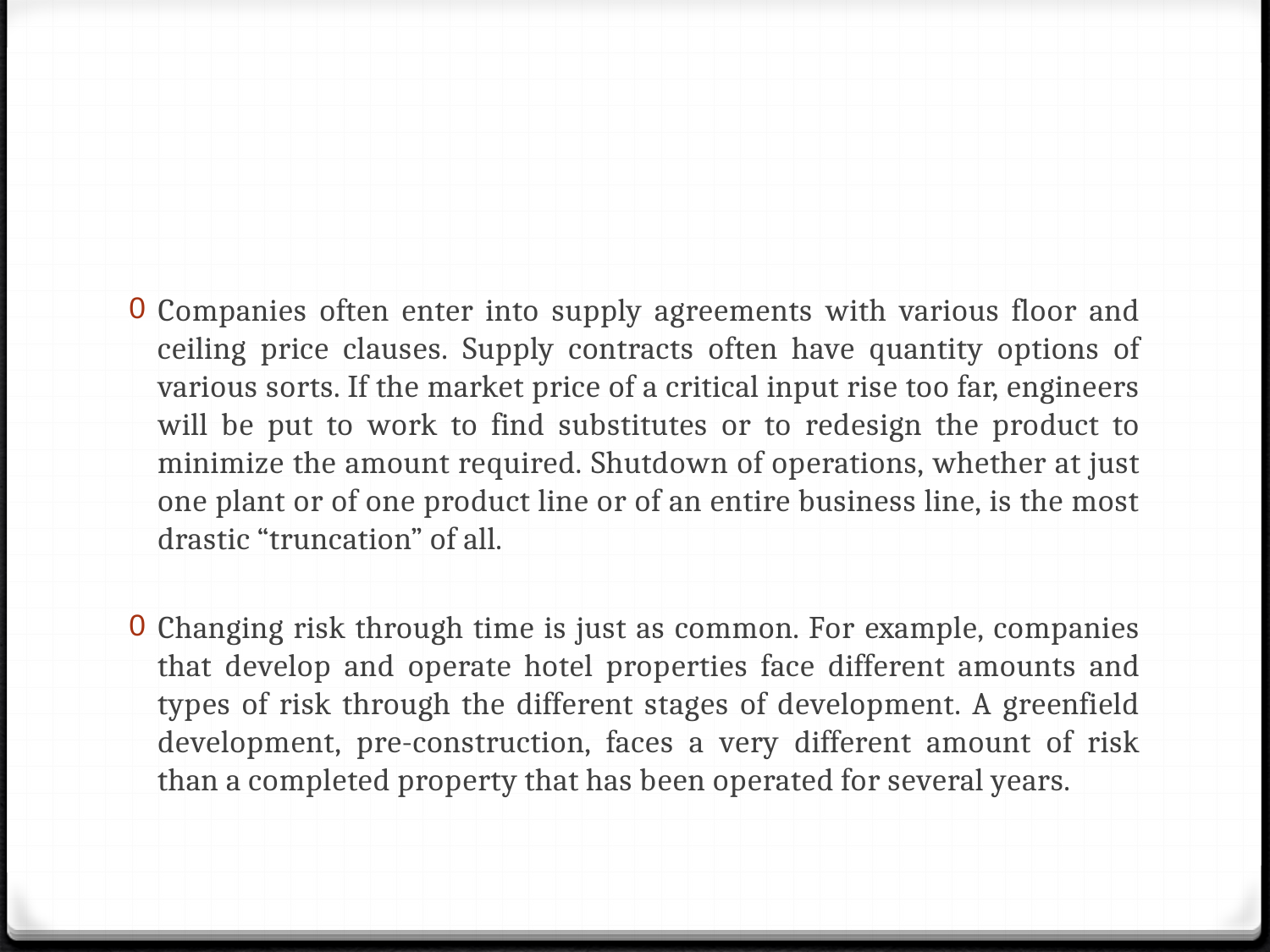

#
Companies often enter into supply agreements with various floor and ceiling price clauses. Supply contracts often have quantity options of various sorts. If the market price of a critical input rise too far, engineers will be put to work to find substitutes or to redesign the product to minimize the amount required. Shutdown of operations, whether at just one plant or of one product line or of an entire business line, is the most drastic “truncation” of all.

Changing risk through time is just as common. For example, companies that develop and operate hotel properties face different amounts and types of risk through the different stages of development. A greenfield development, pre-construction, faces a very different amount of risk than a completed property that has been operated for several years.